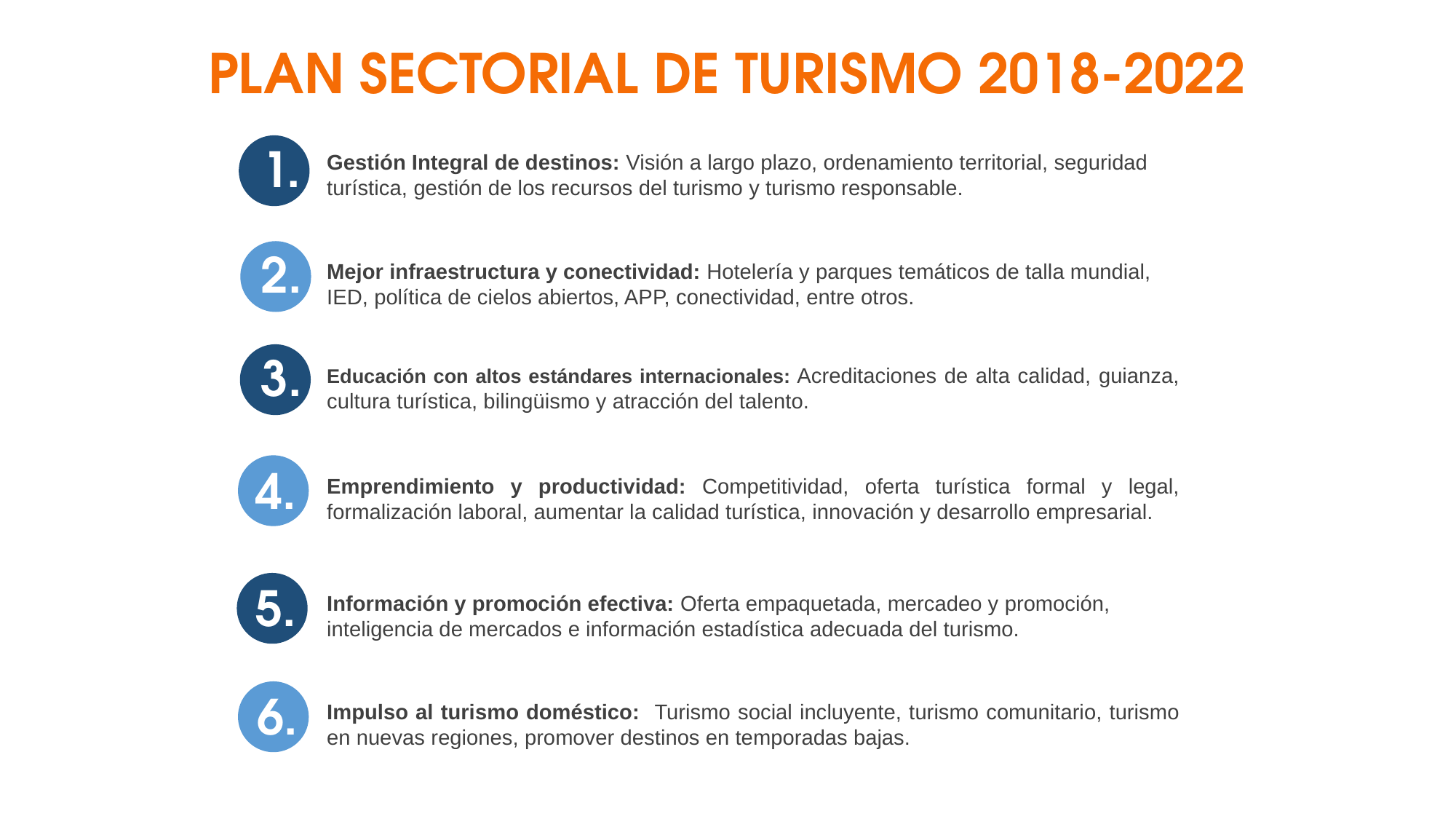

PLAN SECTORIAL DE TURISMO 2018-2022

1.
Gestión Integral de destinos: Visión a largo plazo, ordenamiento territorial, seguridad turística, gestión de los recursos del turismo y turismo responsable.

2.
Mejor infraestructura y conectividad: Hotelería y parques temáticos de talla mundial, IED, política de cielos abiertos, APP, conectividad, entre otros.

3.
Educación con altos estándares internacionales: Acreditaciones de alta calidad, guianza, cultura turística, bilingüismo y atracción del talento.

4.
Emprendimiento y productividad: Competitividad, oferta turística formal y legal, formalización laboral, aumentar la calidad turística, innovación y desarrollo empresarial.

5.
Información y promoción efectiva: Oferta empaquetada, mercadeo y promoción, inteligencia de mercados e información estadística adecuada del turismo.

6.
Impulso al turismo doméstico:  Turismo social incluyente, turismo comunitario, turismo en nuevas regiones, promover destinos en temporadas bajas.